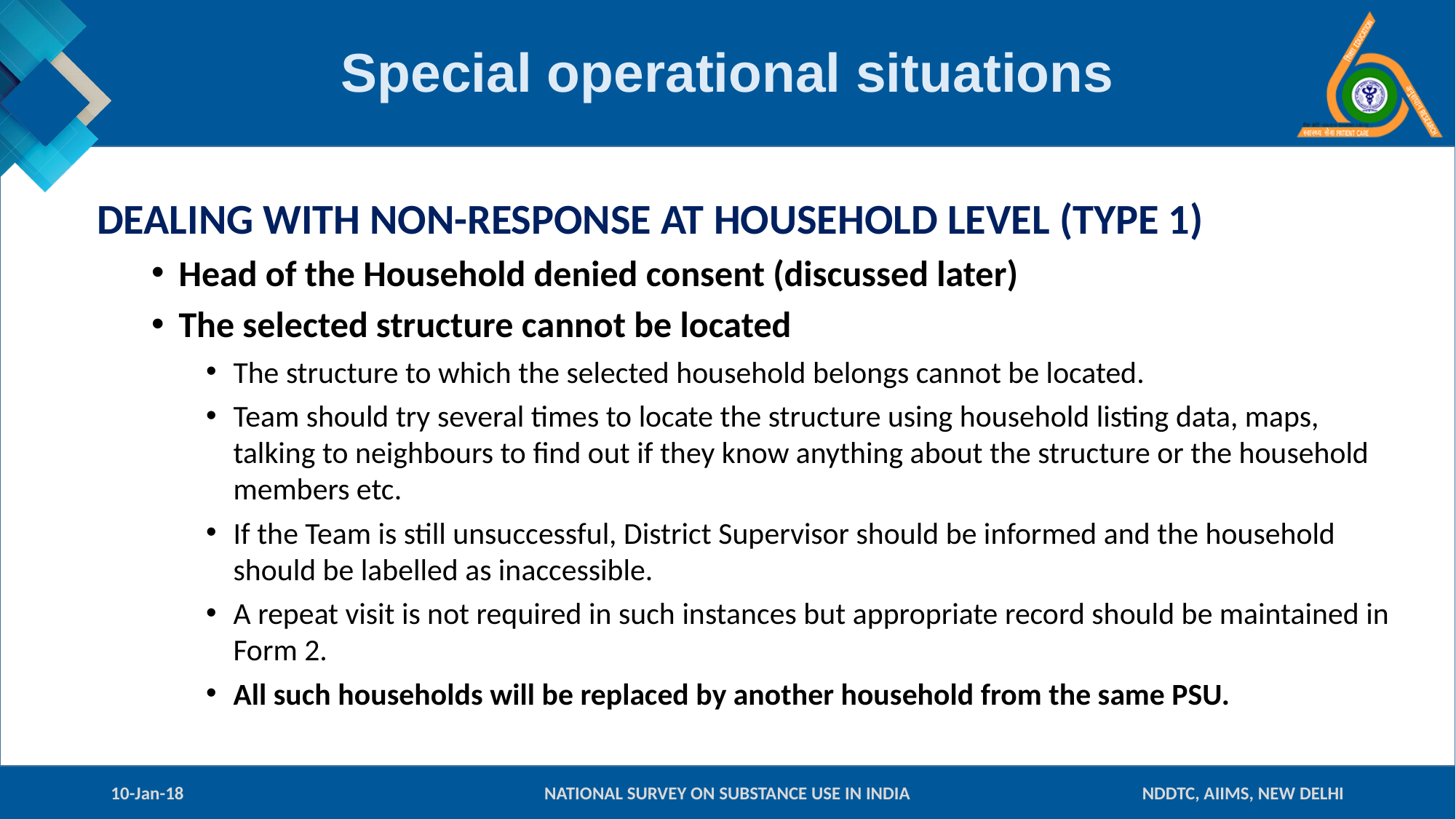

# Special operational situations
DEALING WITH NON-RESPONSE AT HOUSEHOLD LEVEL (TYPE 1)
Head of the Household denied consent (discussed later)
The selected structure cannot be located
The structure to which the selected household belongs cannot be located.
Team should try several times to locate the structure using household listing data, maps, talking to neighbours to find out if they know anything about the structure or the household members etc.
If the Team is still unsuccessful, District Supervisor should be informed and the household should be labelled as inaccessible.
A repeat visit is not required in such instances but appropriate record should be maintained in Form 2.
All such households will be replaced by another household from the same PSU.
10-Jan-18
NATIONAL SURVEY ON SUBSTANCE USE IN INDIA
NDDTC, AIIMS, NEW DELHI